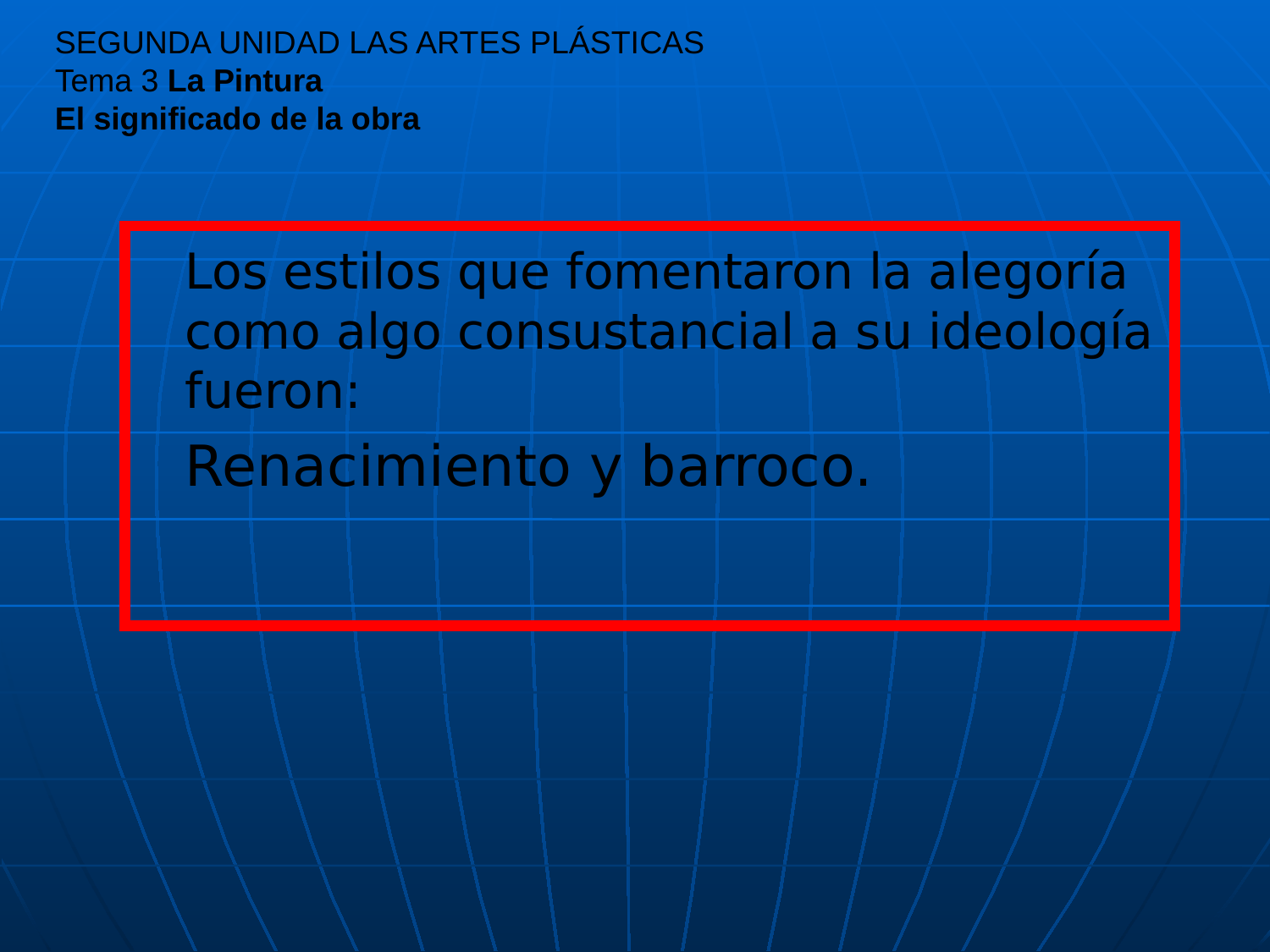

# SEGUNDA UNIDAD LAS ARTES PLÁSTICAS Tema 3 La Pintura El significado de la obra
 	Los estilos que fomentaron la alegoría como algo consustancial a su ideología fueron:
	Renacimiento y barroco.